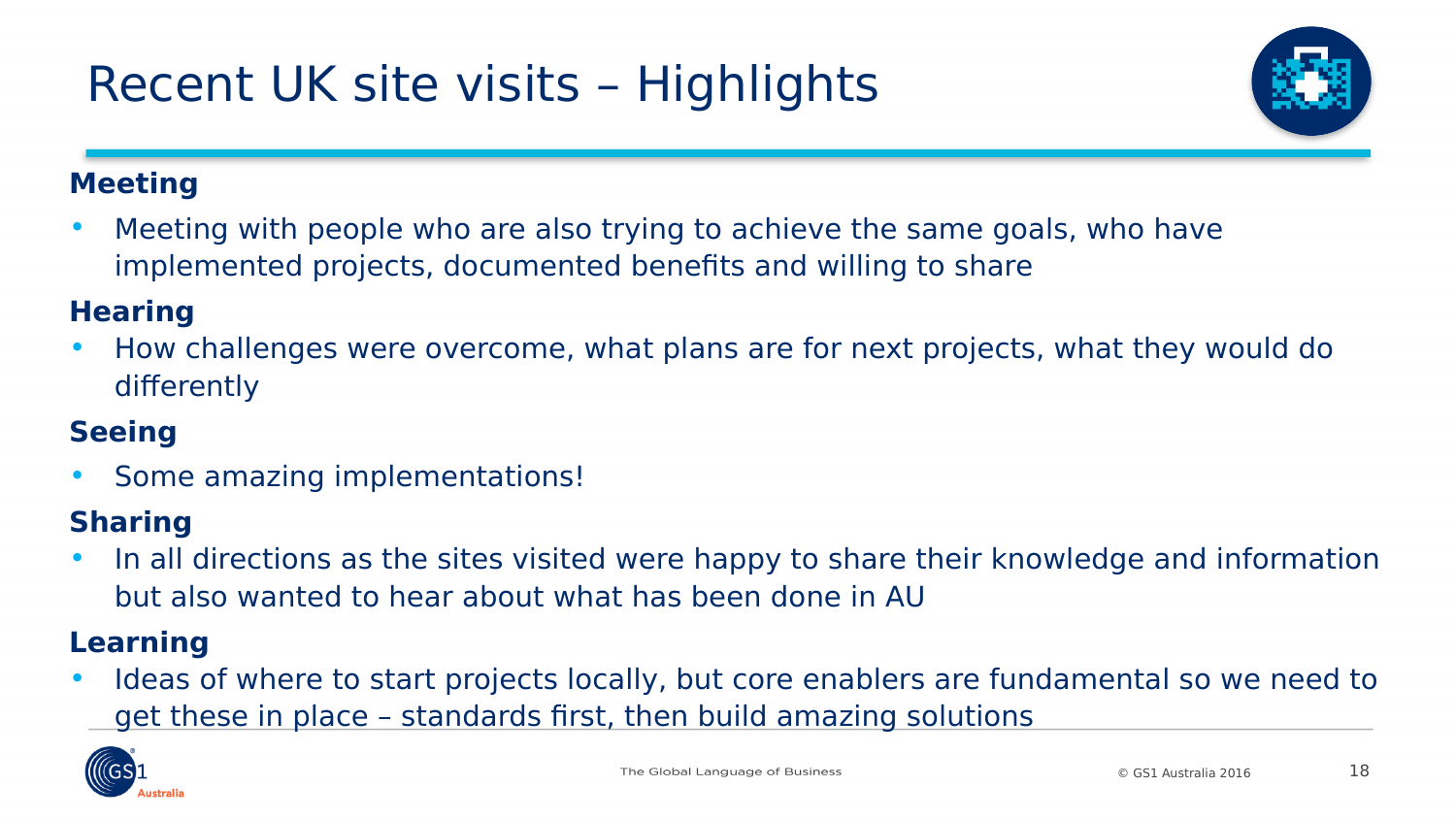

# Recent UK site visits – Highlights
Meeting
Meeting with people who are also trying to achieve the same goals, who have implemented projects, documented benefits and willing to share
Hearing
How challenges were overcome, what plans are for next projects, what they would do differently
Seeing
Some amazing implementations!
Sharing
In all directions as the sites visited were happy to share their knowledge and information but also wanted to hear about what has been done in AU
Learning
Ideas of where to start projects locally, but core enablers are fundamental so we need to get these in place – standards first, then build amazing solutions
18